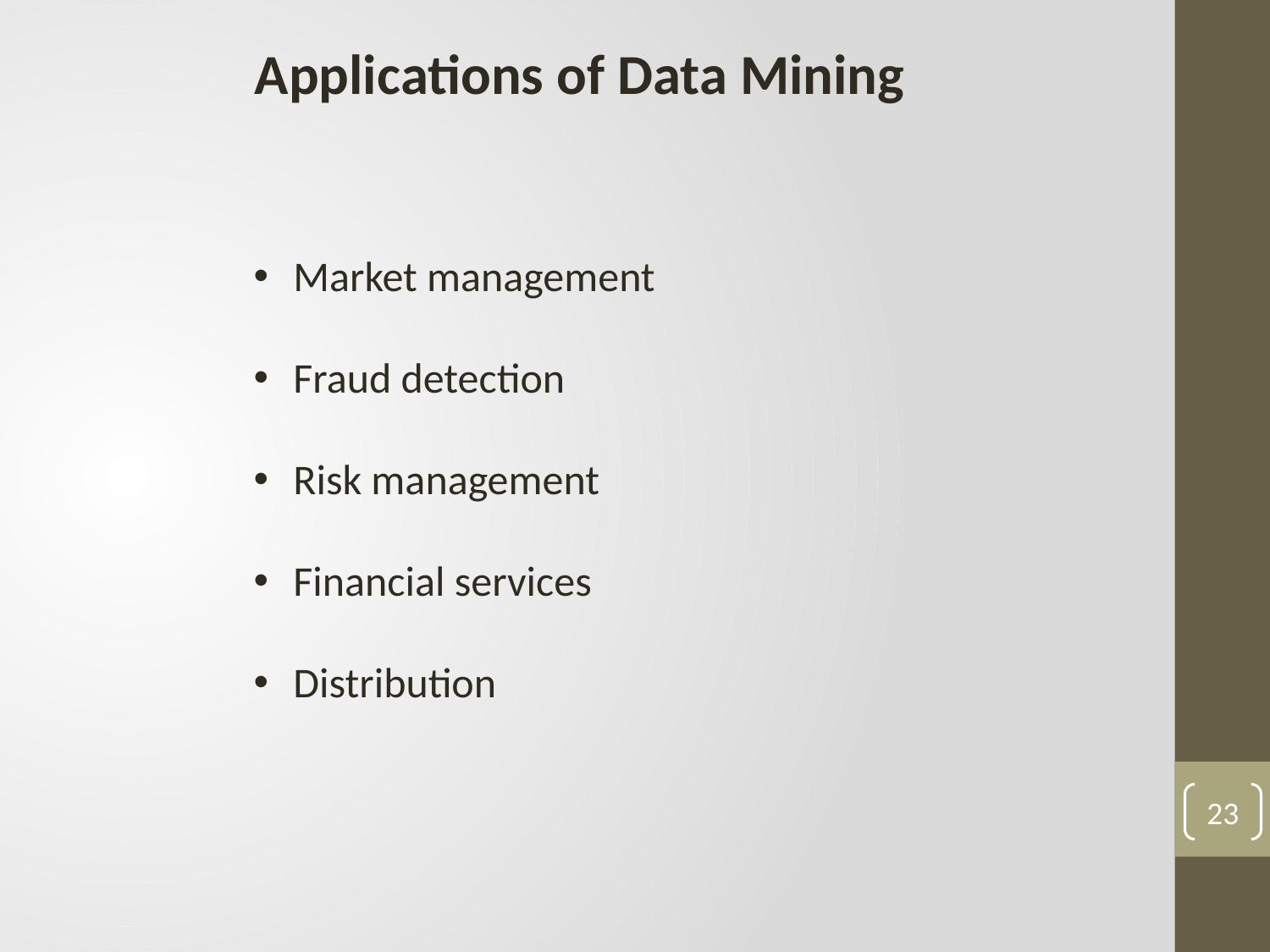

Applications of Data Mining
Market management

Fraud detection

Risk management

Financial services

Distribution
23